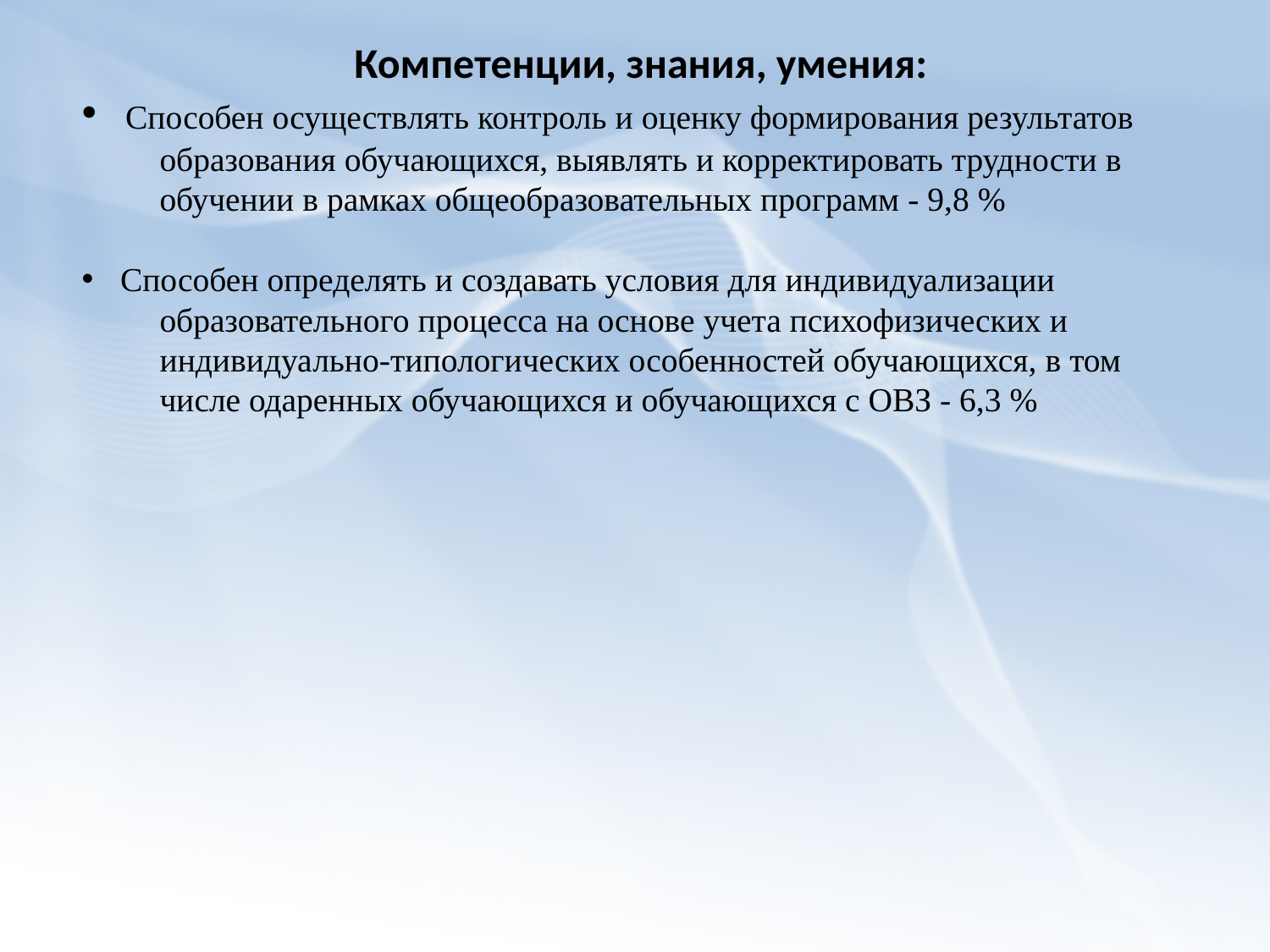

Компетенции, знания, умения:
 Способен осуществлять контроль и оценку формирования результатов образования обучающихся, выявлять и корректировать трудности в обучении в рамках общеобразовательных программ - 9,8 %

 Способен определять и создавать условия для индивидуализации образовательного процесса на основе учета психофизических и индивидуально-типологических особенностей обучающихся, в том числе одаренных обучающихся и обучающихся с ОВЗ - 6,3 %